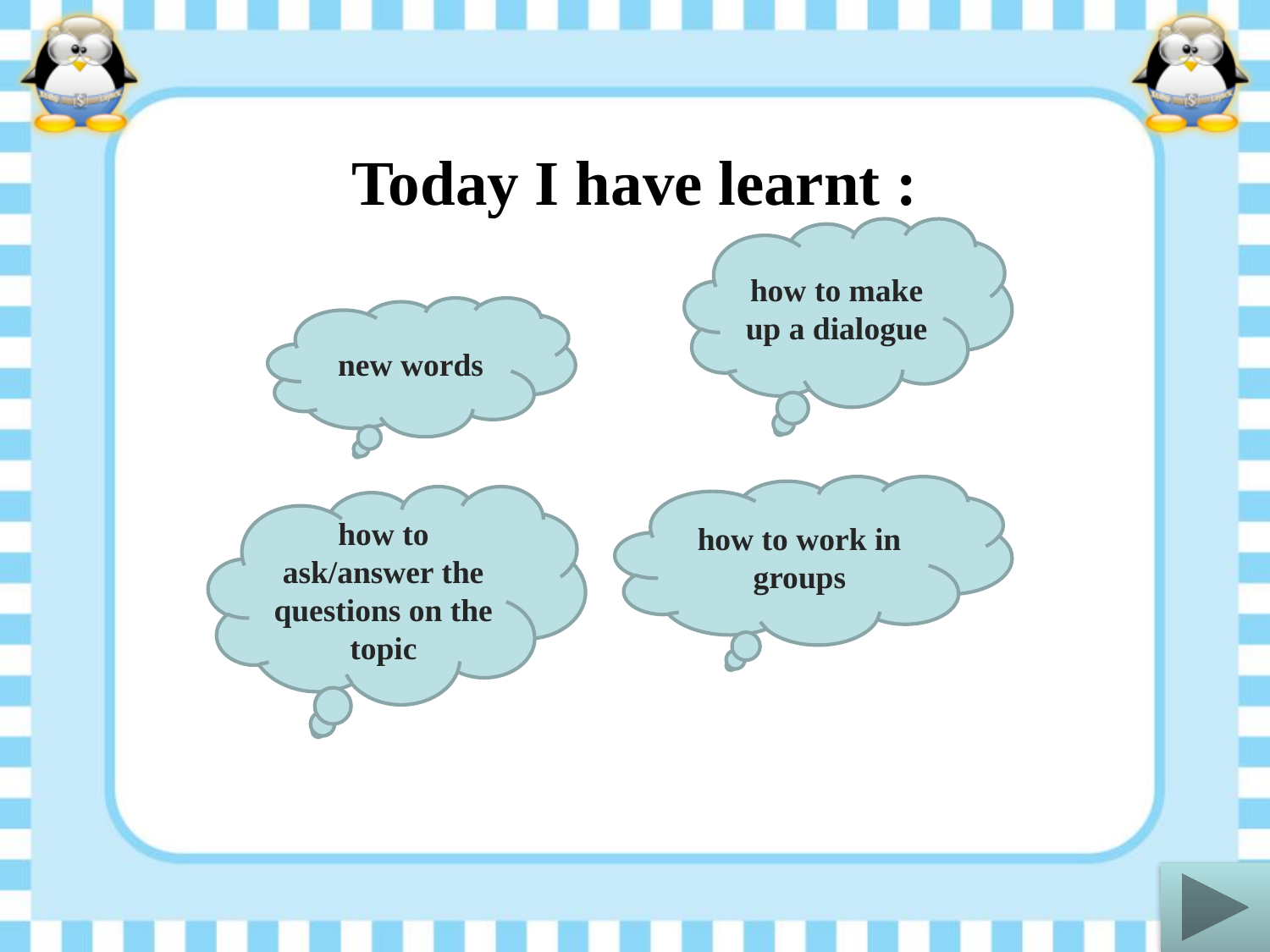

# Today I have learnt :
how to make up a dialogue

new words
how to work in groups
how to ask/answer the questions on the topic